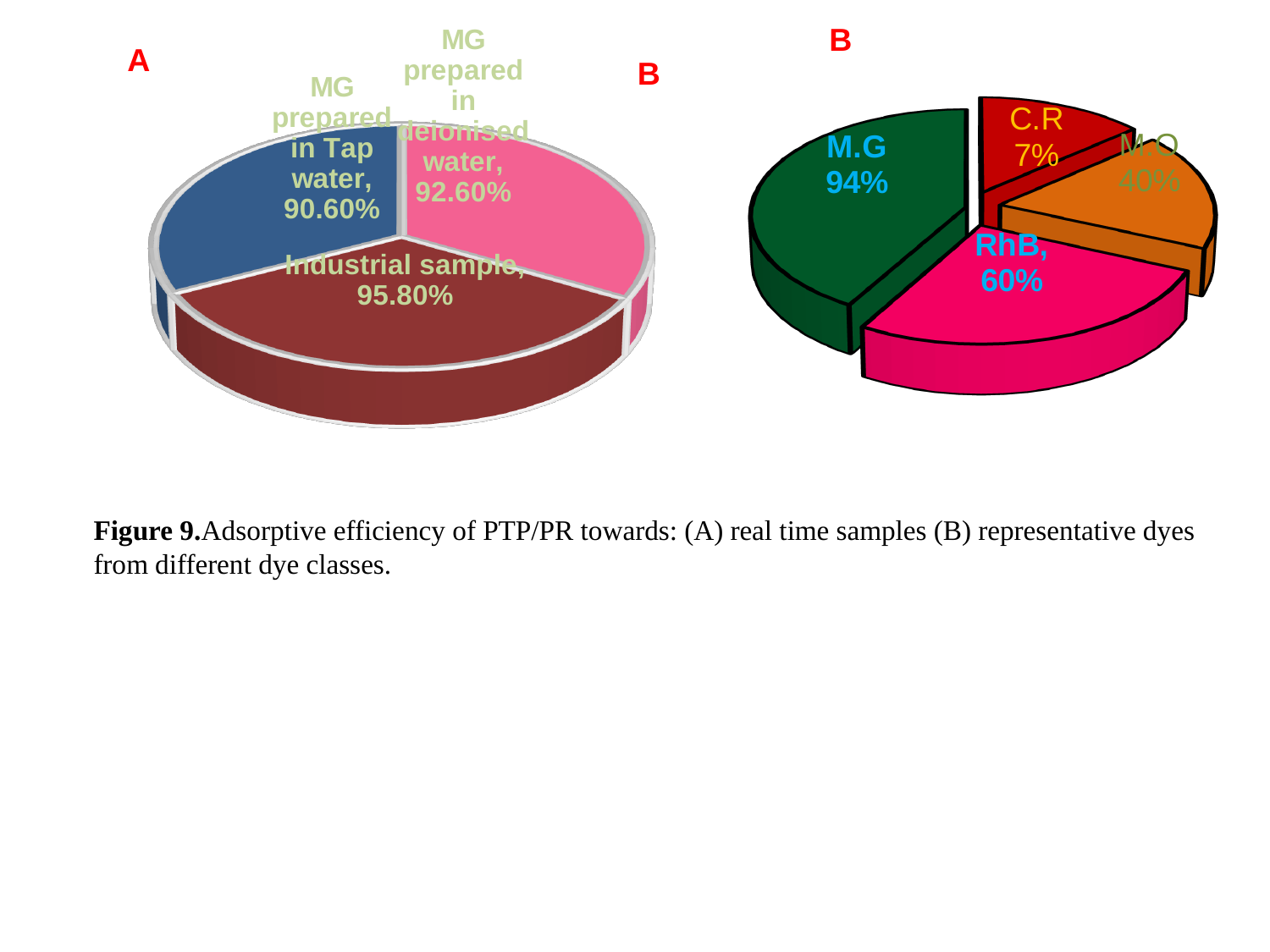

[unsupported chart]

[unsupported chart]

Figure 9.Adsorptive efficiency of PTP/PR towards: (A) real time samples (B) representative dyes from different dye classes.